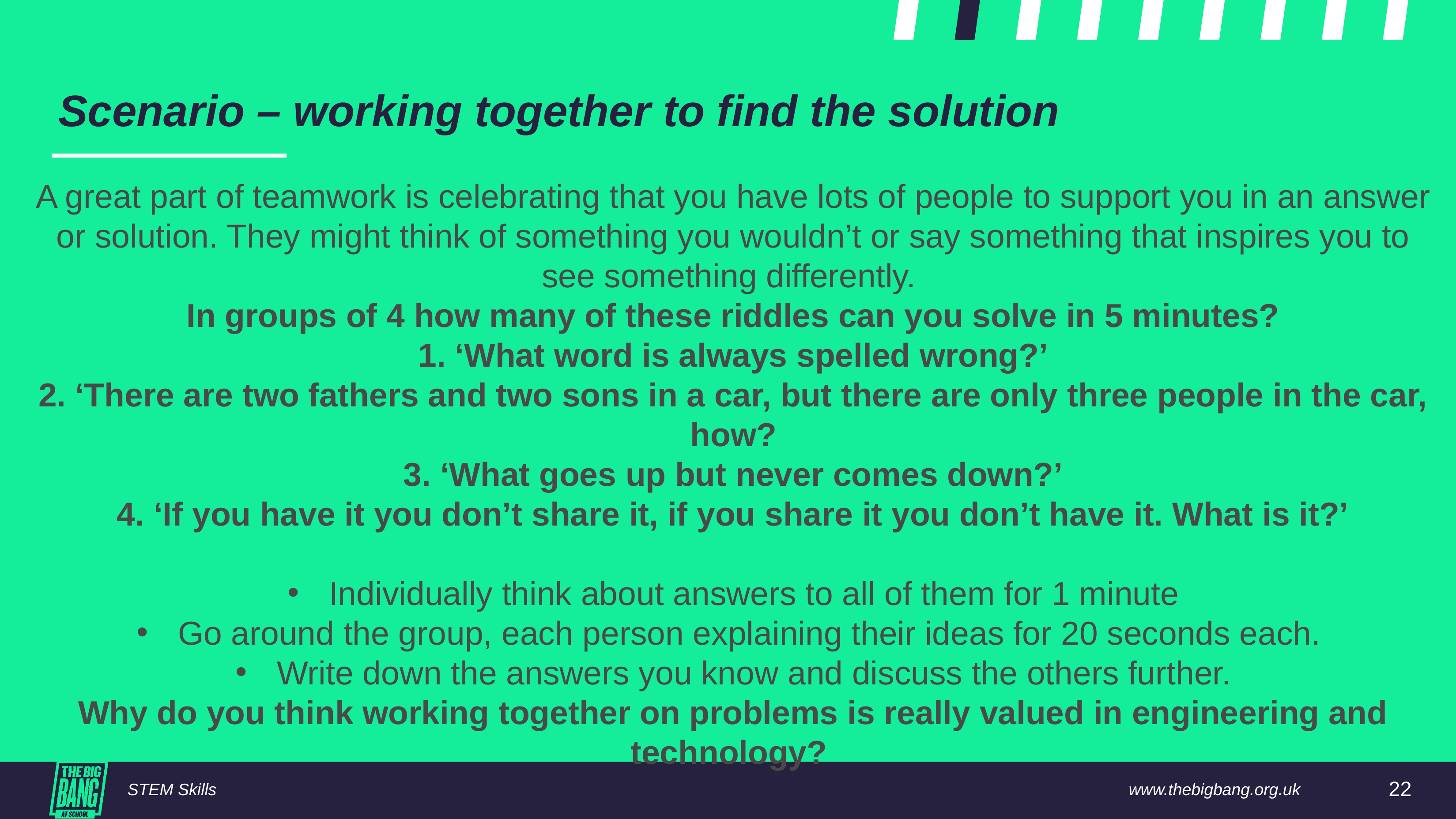

Scenario – working together to find the solution
A great part of teamwork is celebrating that you have lots of people to support you in an answer or solution. They might think of something you wouldn’t or say something that inspires you to see something differently.
In groups of 4 how many of these riddles can you solve in 5 minutes?
1. ‘What word is always spelled wrong?’
2. ‘There are two fathers and two sons in a car, but there are only three people in the car, how?
3. ‘What goes up but never comes down?’
4. ‘If you have it you don’t share it, if you share it you don’t have it. What is it?’

Individually think about answers to all of them for 1 minute
Go around the group, each person explaining their ideas for 20 seconds each.
Write down the answers you know and discuss the others further.
Why do you think working together on problems is really valued in engineering and technology?